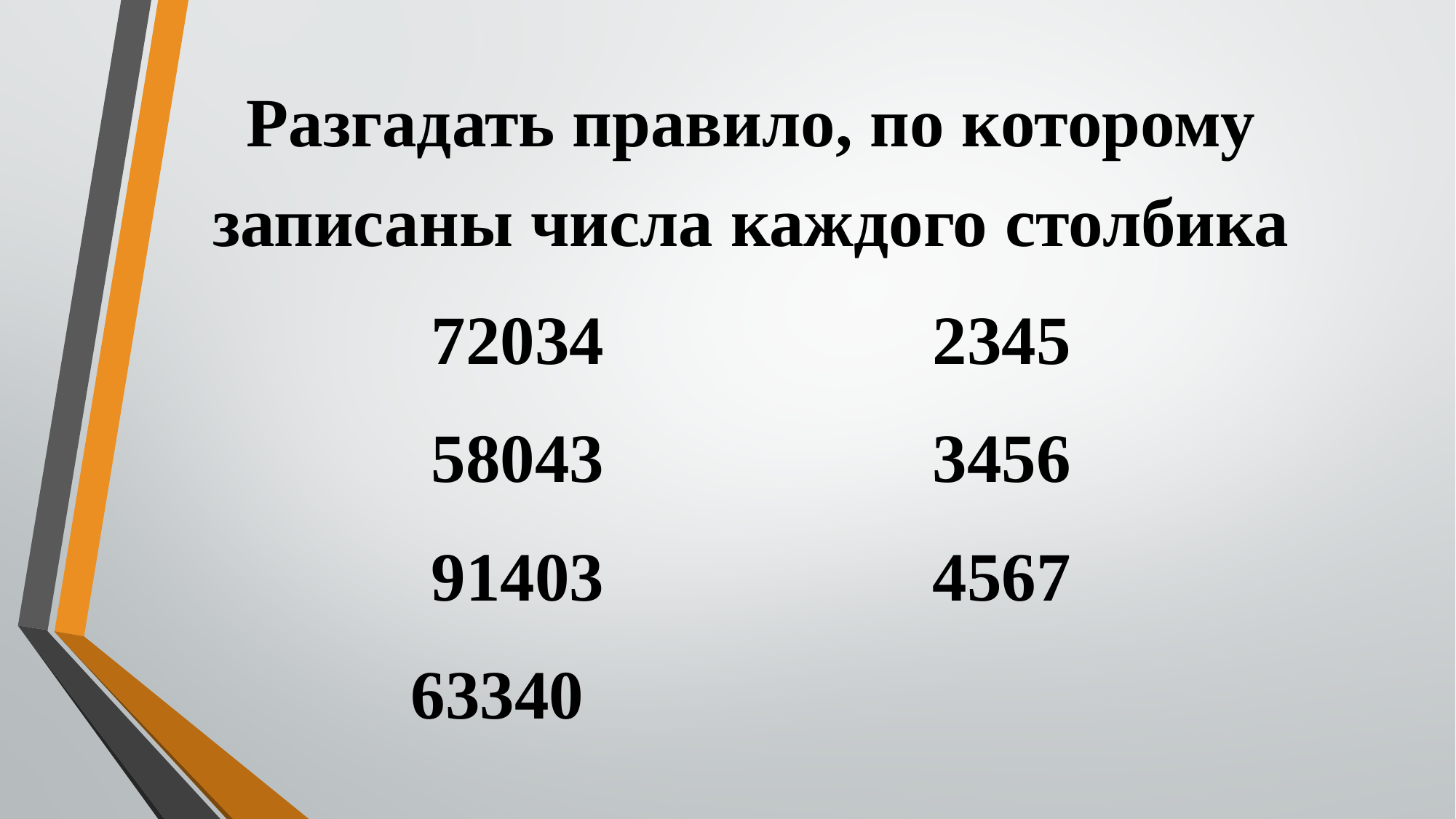

Разгадать правило, по которому записаны числа каждого столбика
72034                   2345
58043                   3456
91403                   4567
                63340